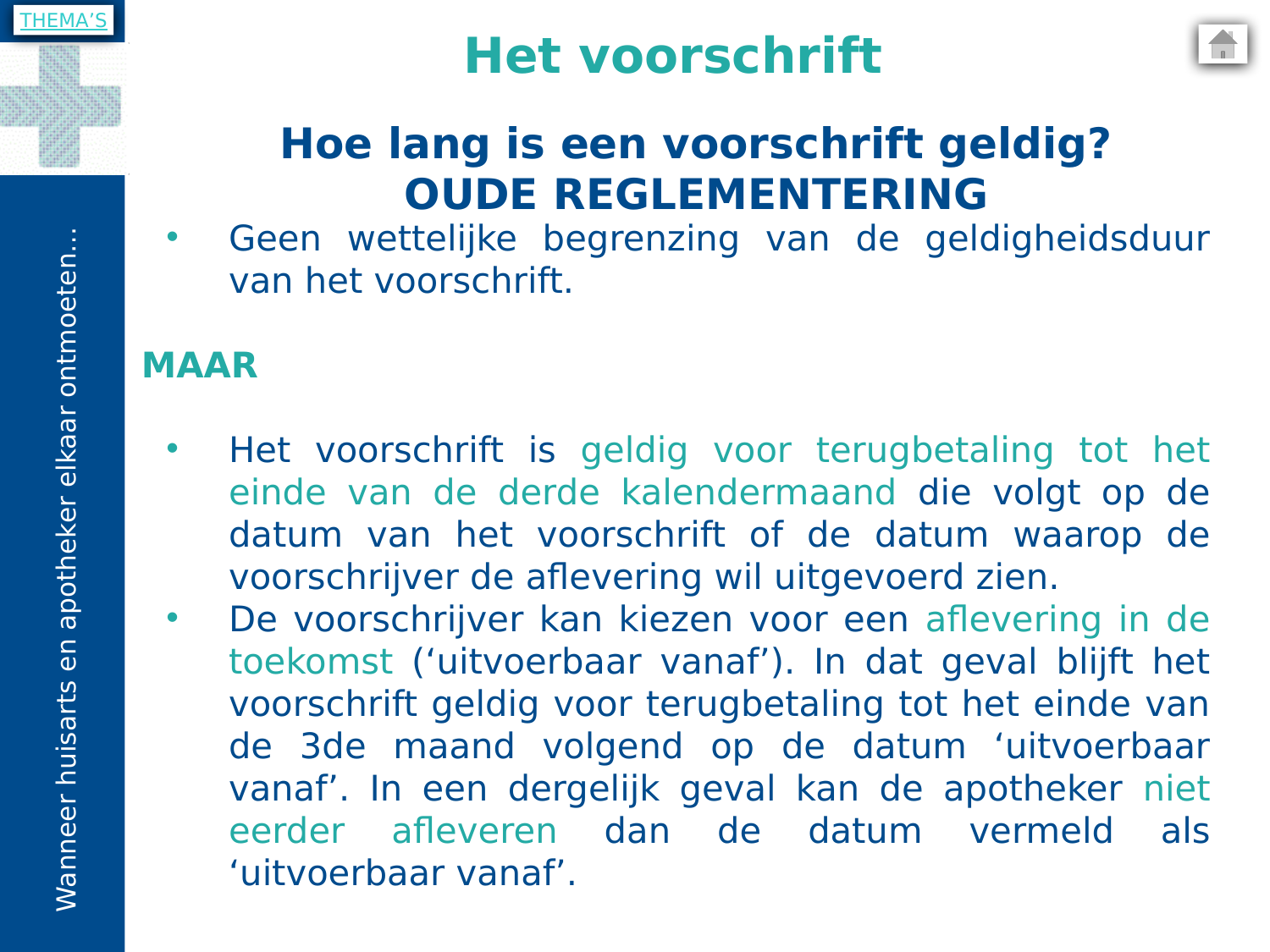

THEMA’S
Het voorschrift

Hoe lang is een voorschrift geldig?
OUDE REGLEMENTERING

Geen wettelijke begrenzing van de geldigheidsduur van het voorschrift.

MAAR

Het voorschrift is geldig voor terugbetaling tot het einde van de derde kalendermaand die volgt op de datum van het voorschrift of de datum waarop de voorschrijver de aflevering wil uitgevoerd zien.
De voorschrijver kan kiezen voor een aflevering in de toekomst (‘uitvoerbaar vanaf’). In dat geval blijft het voorschrift geldig voor terugbetaling tot het einde van de 3de maand volgend op de datum ‘uitvoerbaar vanaf’. In een dergelijk geval kan de apotheker niet eerder afleveren dan de datum vermeld als ‘uitvoerbaar vanaf’.